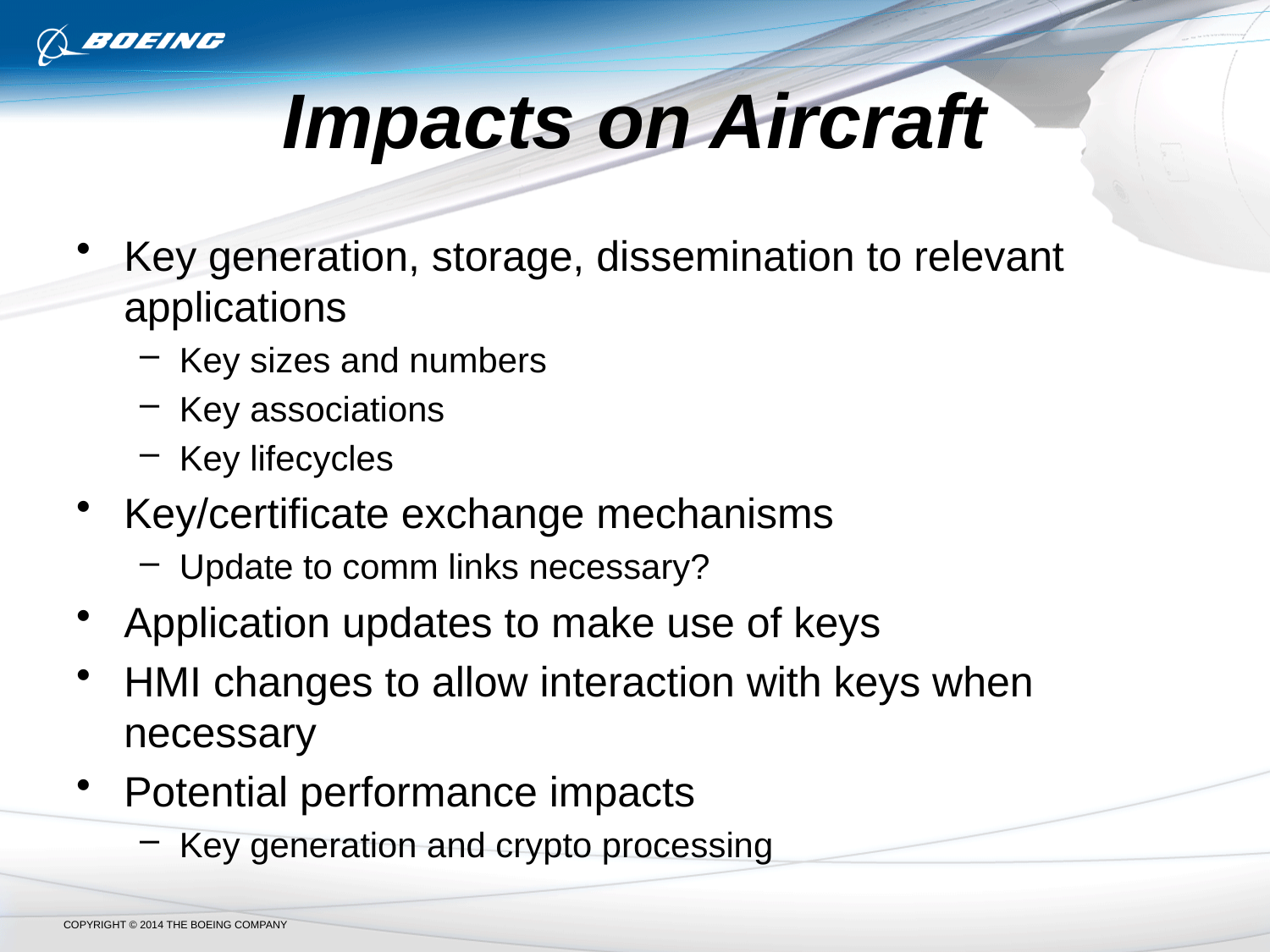

# Impacts on Aircraft
Key generation, storage, dissemination to relevant applications
Key sizes and numbers
Key associations
Key lifecycles
Key/certificate exchange mechanisms
Update to comm links necessary?
Application updates to make use of keys
HMI changes to allow interaction with keys when necessary
Potential performance impacts
Key generation and crypto processing